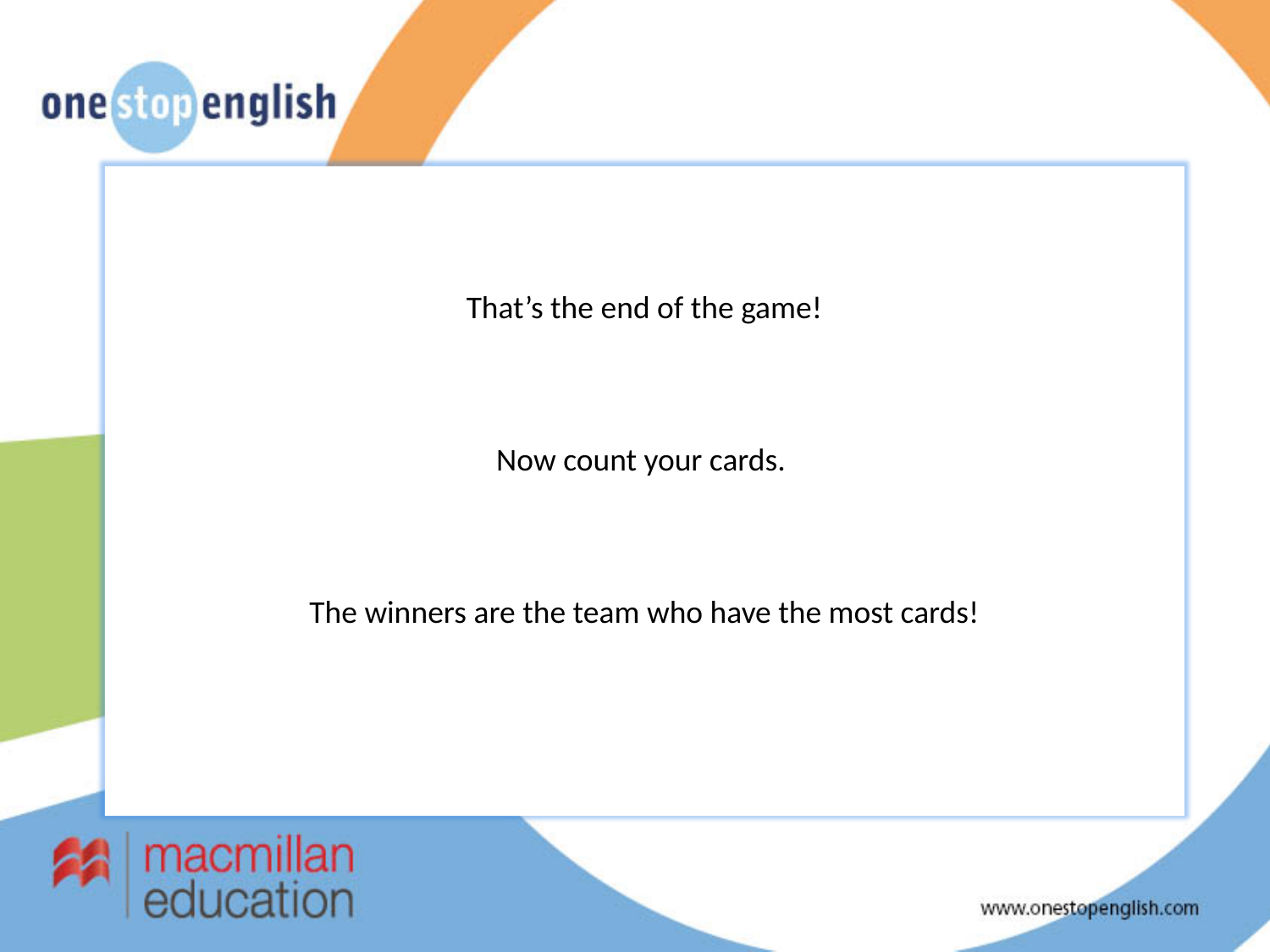

That’s the end of the game!

Now count your cards.

The winners are the team who have the most cards!